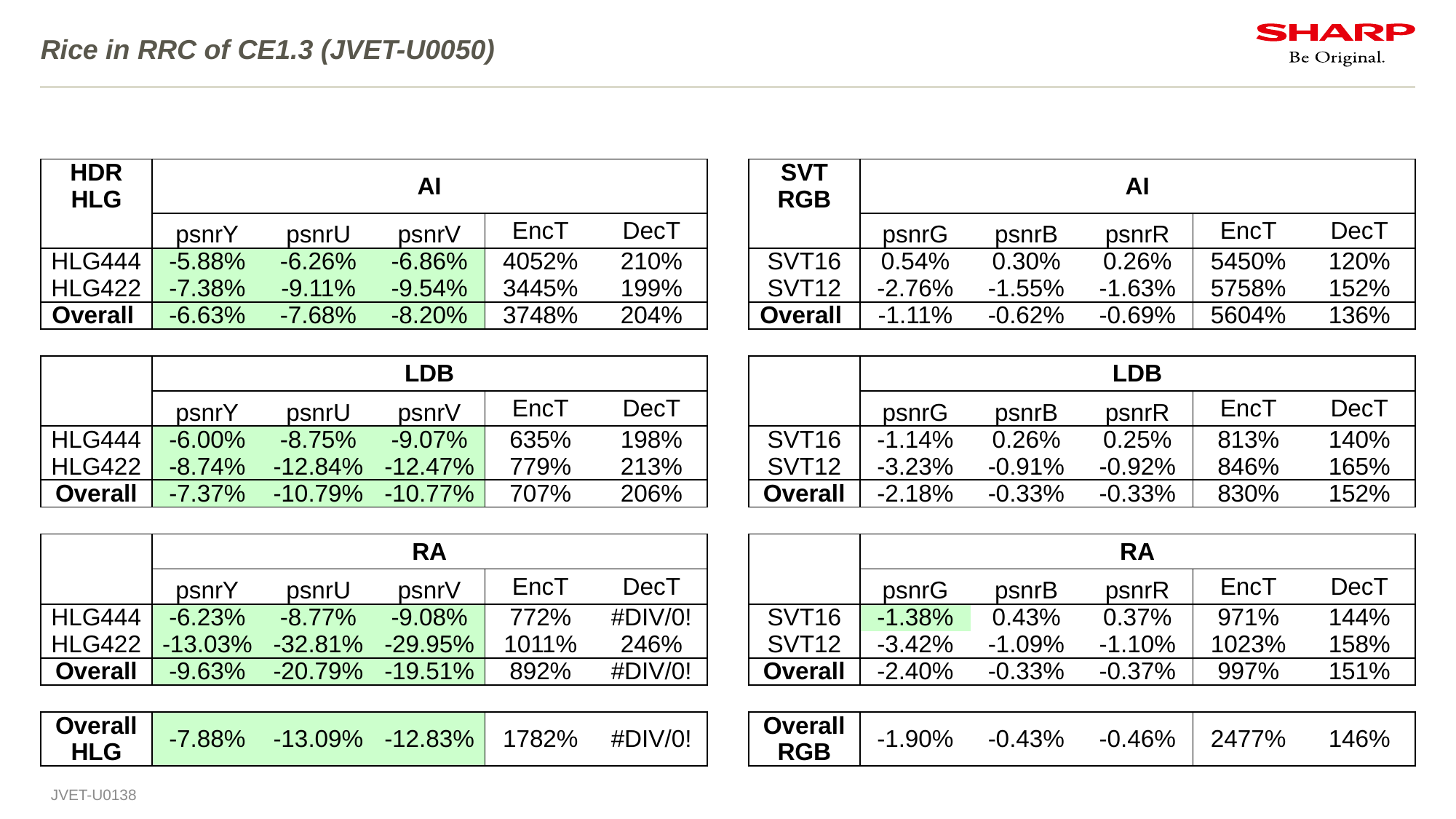

# Rice in RRC of CE1.3 (JVET-U0050)
| HDR HLG |  |  | AI |  |  |  | SVT RGB |  |  | AI |  |  |
| --- | --- | --- | --- | --- | --- | --- | --- | --- | --- | --- | --- | --- |
|  | psnrY | psnrU | psnrV | EncT | DecT |  |  | psnrG | psnrB | psnrR | EncT | DecT |
| HLG444 | -5.88% | -6.26% | -6.86% | 4052% | 210% |  | SVT16 | 0.54% | 0.30% | 0.26% | 5450% | 120% |
| HLG422 | -7.38% | -9.11% | -9.54% | 3445% | 199% |  | SVT12 | -2.76% | -1.55% | -1.63% | 5758% | 152% |
| Overall | -6.63% | -7.68% | -8.20% | 3748% | 204% |  | Overall | -1.11% | -0.62% | -0.69% | 5604% | 136% |
|  |  |  |  |  |  |  |  |  |  |  |  |  |
|  |  |  | LDB |  |  |  |  |  |  | LDB |  |  |
|  | psnrY | psnrU | psnrV | EncT | DecT |  |  | psnrG | psnrB | psnrR | EncT | DecT |
| HLG444 | -6.00% | -8.75% | -9.07% | 635% | 198% |  | SVT16 | -1.14% | 0.26% | 0.25% | 813% | 140% |
| HLG422 | -8.74% | -12.84% | -12.47% | 779% | 213% |  | SVT12 | -3.23% | -0.91% | -0.92% | 846% | 165% |
| Overall | -7.37% | -10.79% | -10.77% | 707% | 206% |  | Overall | -2.18% | -0.33% | -0.33% | 830% | 152% |
|  |  |  |  |  |  |  |  |  |  |  |  |  |
|  |  |  | RA |  |  |  |  |  |  | RA |  |  |
|  | psnrY | psnrU | psnrV | EncT | DecT |  |  | psnrG | psnrB | psnrR | EncT | DecT |
| HLG444 | -6.23% | -8.77% | -9.08% | 772% | #DIV/0! |  | SVT16 | -1.38% | 0.43% | 0.37% | 971% | 144% |
| HLG422 | -13.03% | -32.81% | -29.95% | 1011% | 246% |  | SVT12 | -3.42% | -1.09% | -1.10% | 1023% | 158% |
| Overall | -9.63% | -20.79% | -19.51% | 892% | #DIV/0! |  | Overall | -2.40% | -0.33% | -0.37% | 997% | 151% |
|  |  |  |  |  |  |  |  |  |  |  |  |  |
| Overall HLG | -7.88% | -13.09% | -12.83% | 1782% | #DIV/0! |  | Overall RGB | -1.90% | -0.43% | -0.46% | 2477% | 146% |
JVET-U0138